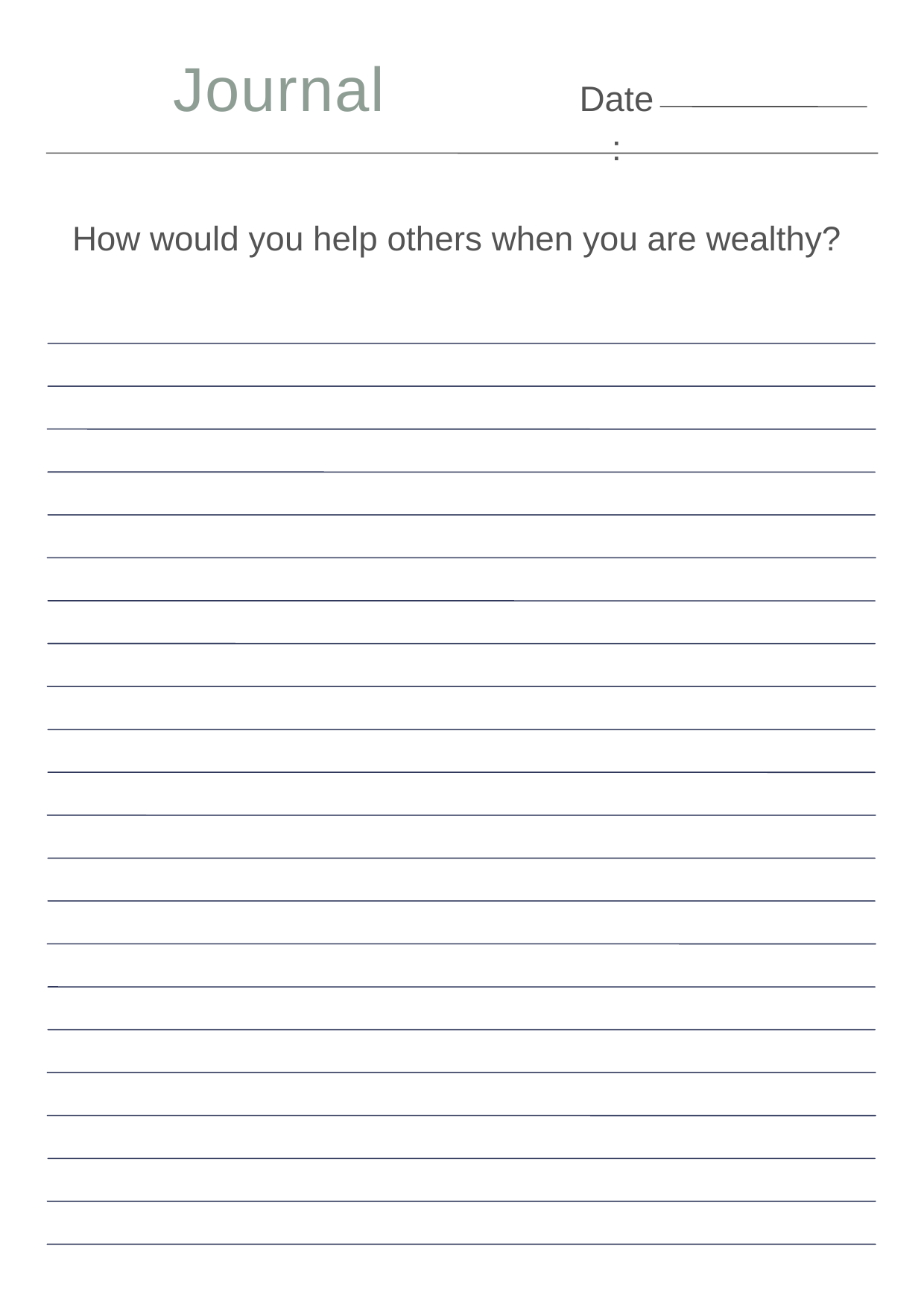

Journal
Date:

How would you help others when you are wealthy?